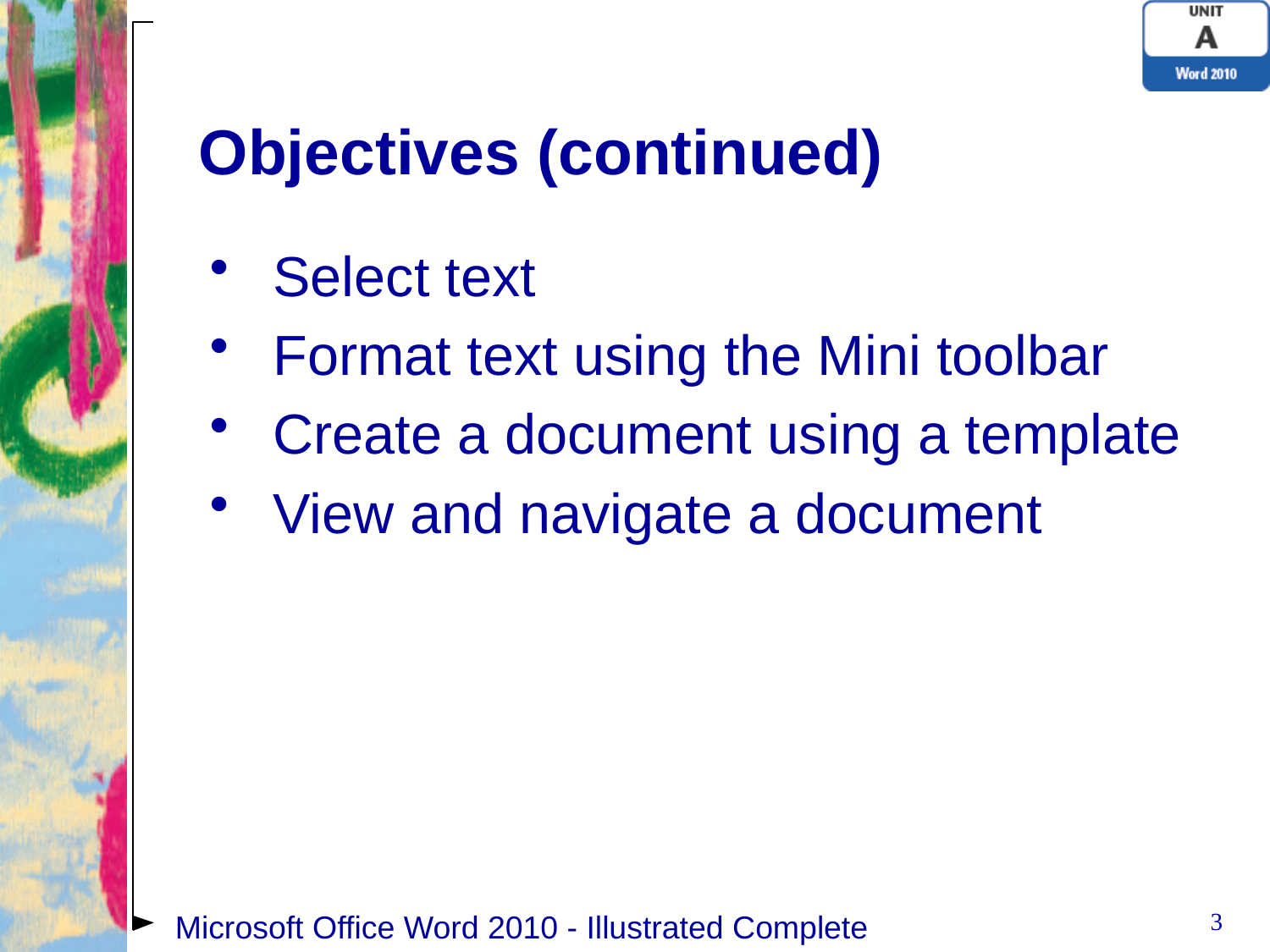

# Objectives (continued)
Select text
Format text using the Mini toolbar
Create a document using a template
View and navigate a document

3
Microsoft Office Word 2010 - Illustrated Complete